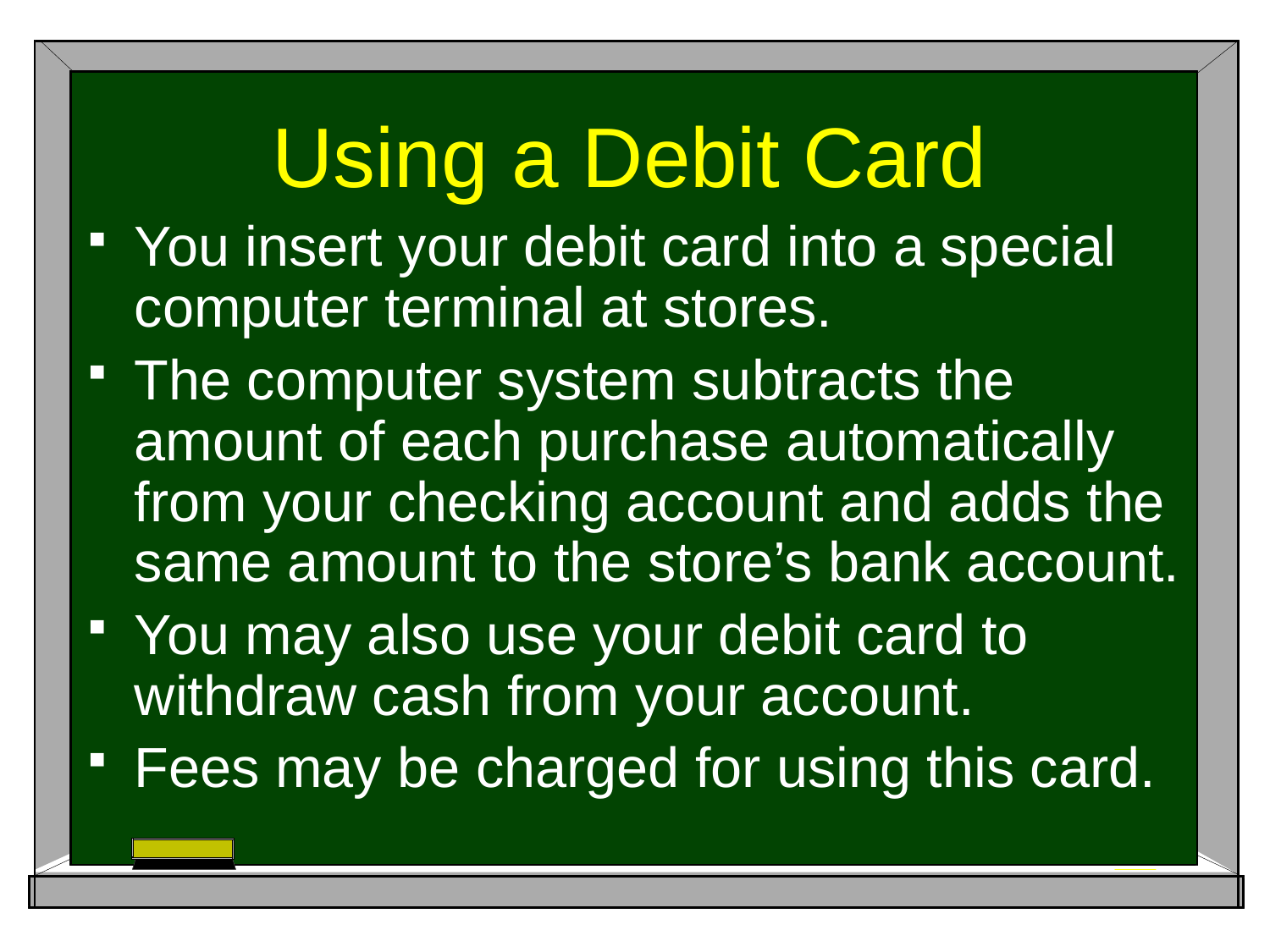

# Using a Debit Card
You insert your debit card into a special computer terminal at stores.
The computer system subtracts the amount of each purchase automatically from your checking account and adds the same amount to the store’s bank account.
You may also use your debit card to withdraw cash from your account.
Fees may be charged for using this card.